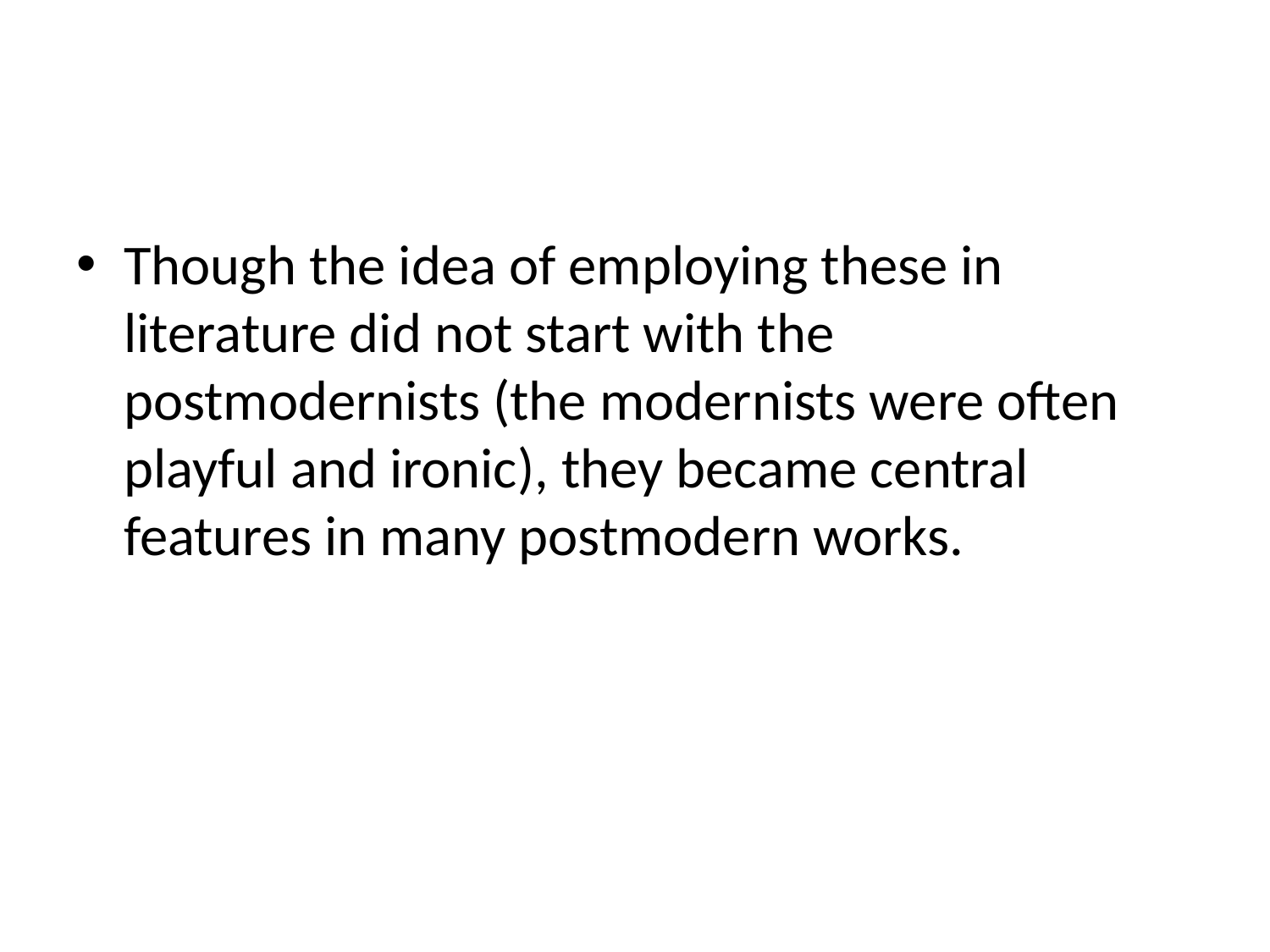

#
Though the idea of employing these in literature did not start with the postmodernists (the modernists were often playful and ironic), they became central features in many postmodern works.